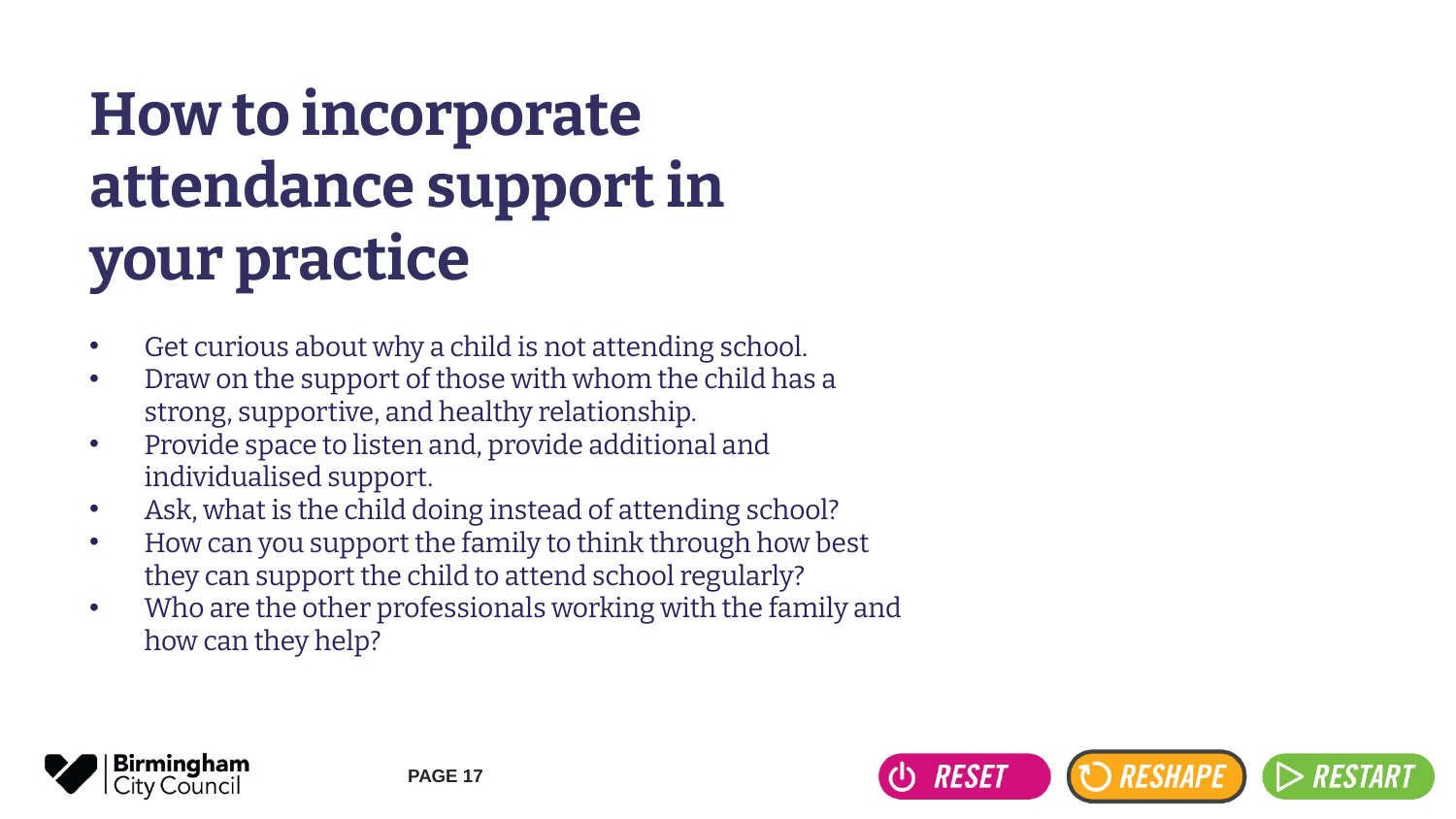

How to incorporate attendance support in your practice
Get curious about why a child is not attending school.
Draw on the support of those with whom the child has a strong, supportive, and healthy relationship.
Provide space to listen and, provide additional and individualised support.
Ask, what is the child doing instead of attending school?
How can you support the family to think through how best they can support the child to attend school regularly?
Who are the other professionals working with the family and how can they help?